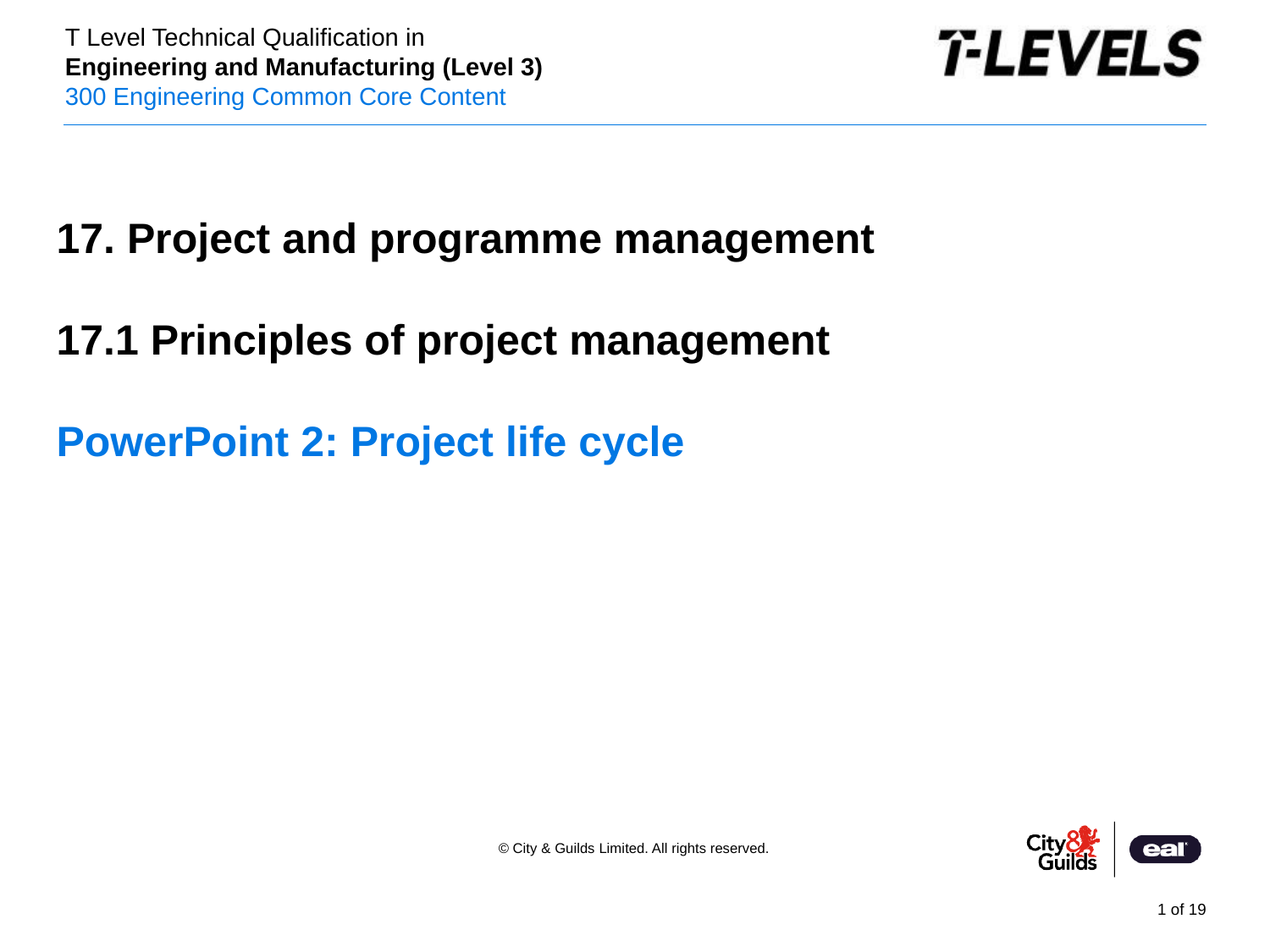

17. Project and programme management

17.1 Principles of project management
PowerPoint 2: Project life cycle